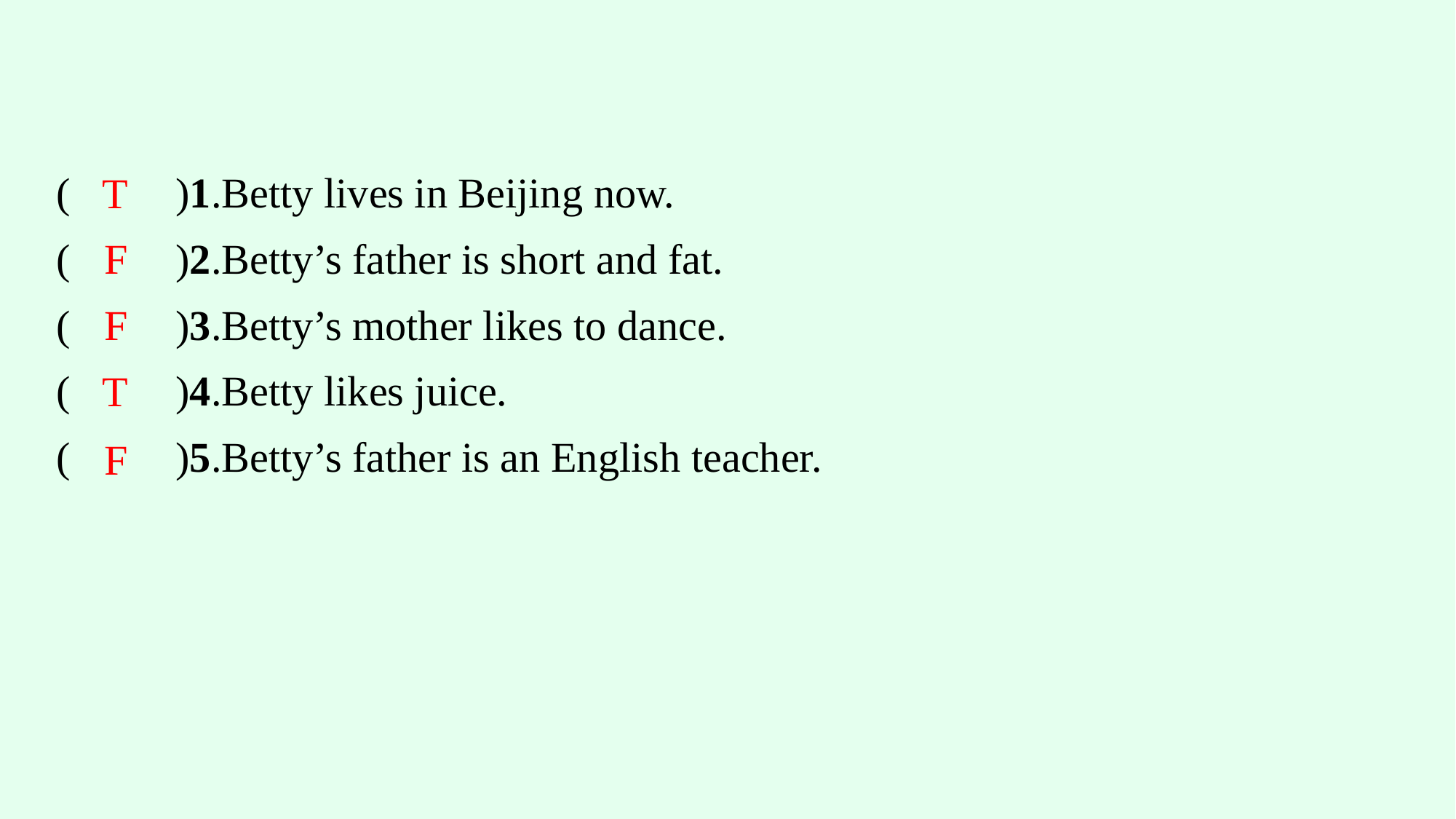

(　　)1.Betty lives in Beijing now.
(　　)2.Betty’s father is short and fat.
(　　)3.Betty’s mother likes to dance.
(　　)4.Betty likes juice.
(　　)5.Betty’s father is an English teacher.
T
F
F
T
F